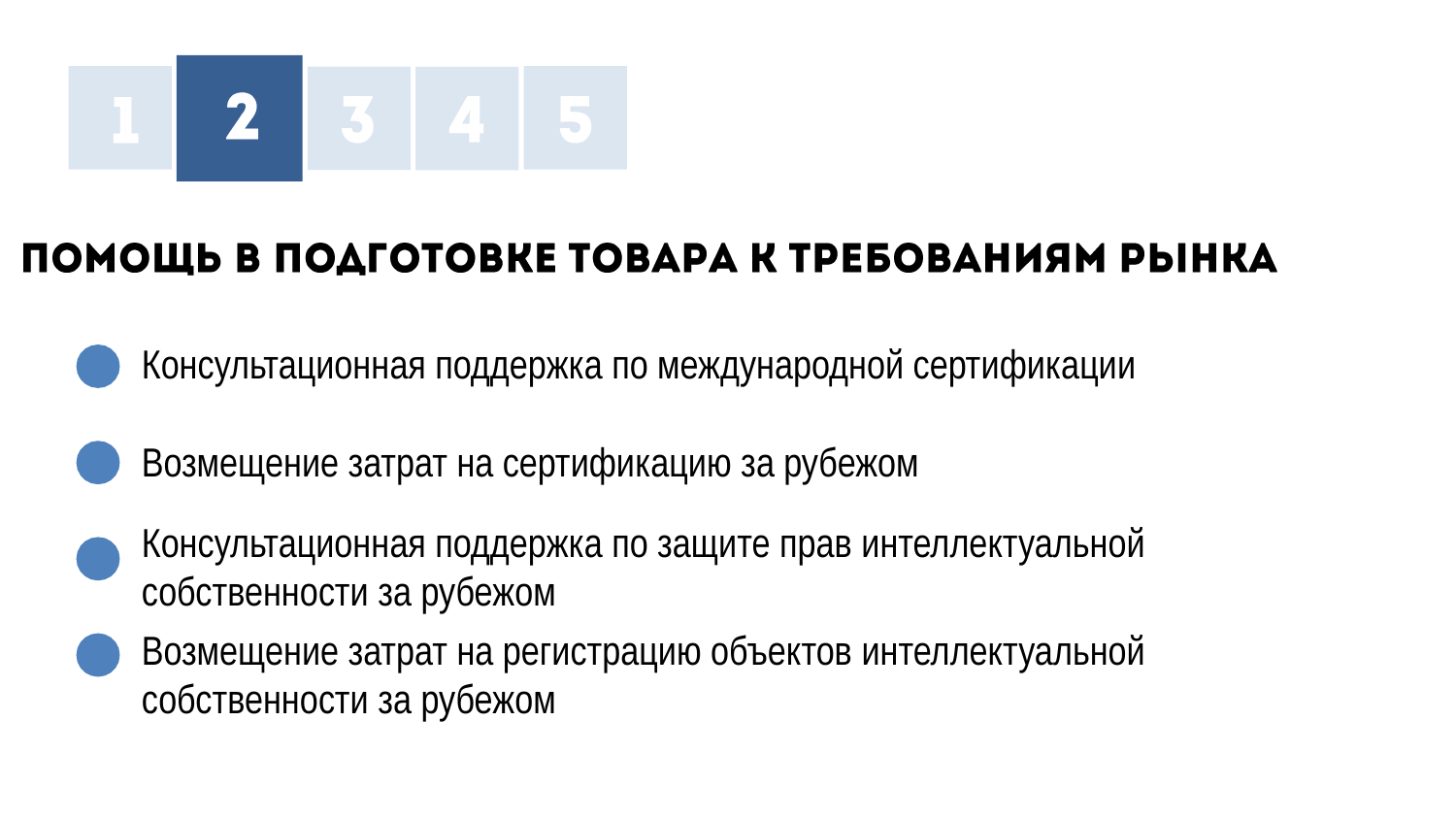

Консультационная поддержка по международной сертификации

Возмещение затрат на сертификацию за рубежом
Консультационная поддержка по защите прав интеллектуальной  собственности за рубежом
Возмещение затрат на регистрацию объектов интеллектуальной  собственности за рубежом